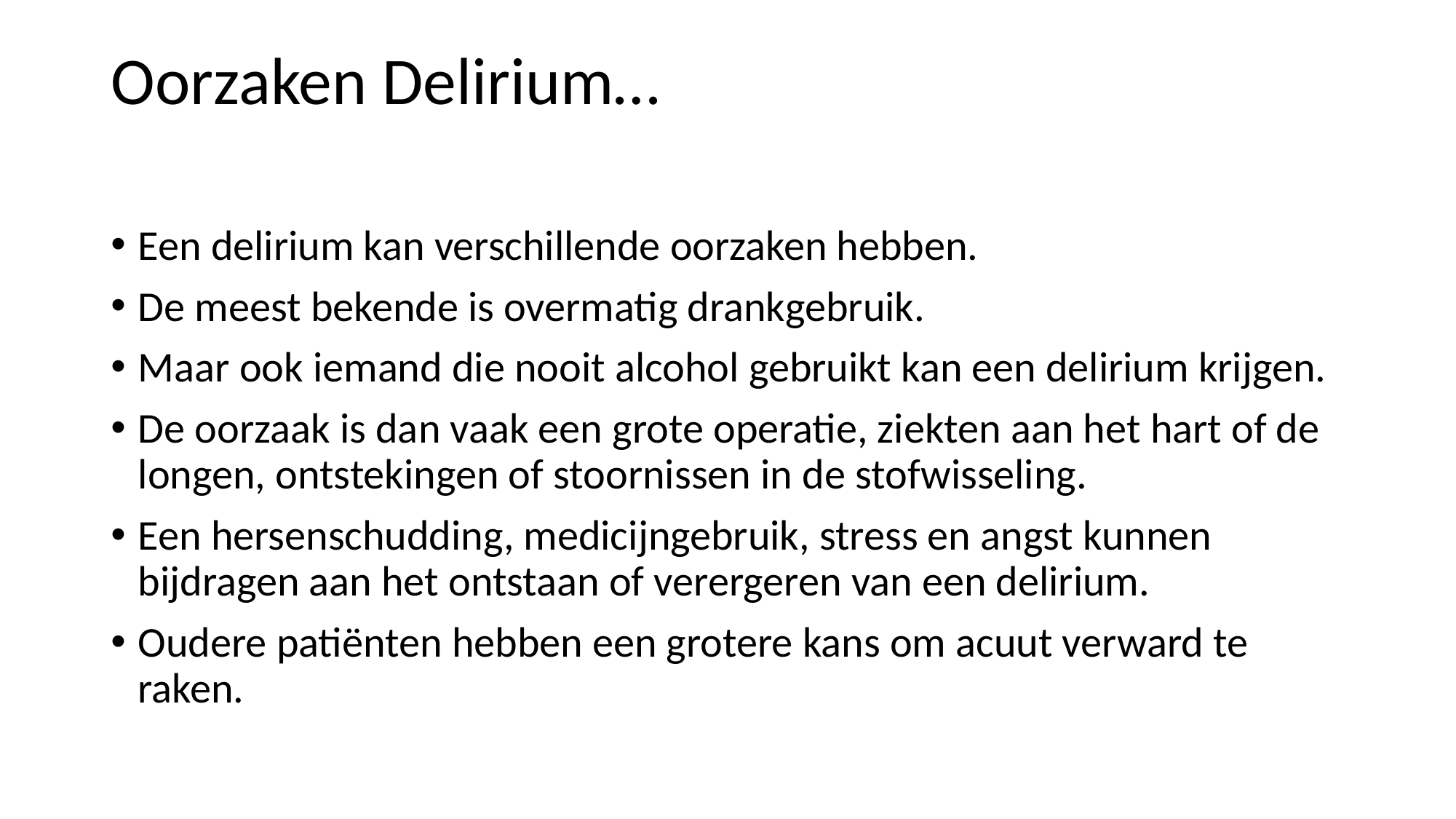

# Oorzaken Delirium…
Een delirium kan verschillende oorzaken hebben.
De meest bekende is overmatig drankgebruik.
Maar ook iemand die nooit alcohol gebruikt kan een delirium krijgen.
De oorzaak is dan vaak een grote operatie, ziekten aan het hart of de longen, ontstekingen of stoornissen in de stofwisseling.
Een hersenschudding, medicijngebruik, stress en angst kunnen bijdragen aan het ontstaan of verergeren van een delirium.
Oudere patiënten hebben een grotere kans om acuut verward te raken.